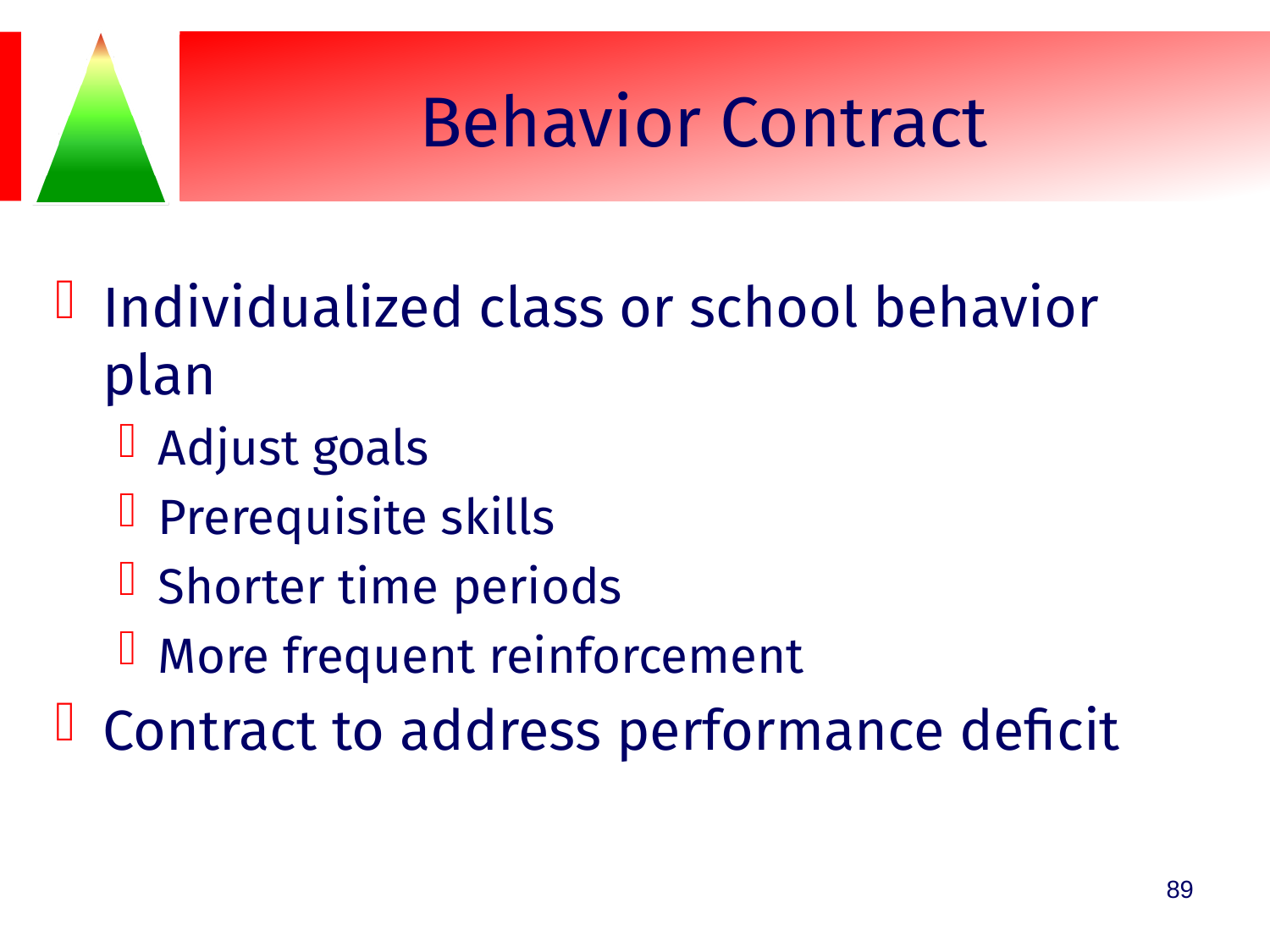

# Behavior Contract
Individualized class or school behavior plan
Adjust goals
Prerequisite skills
Shorter time periods
More frequent reinforcement
Contract to address performance deficit

89